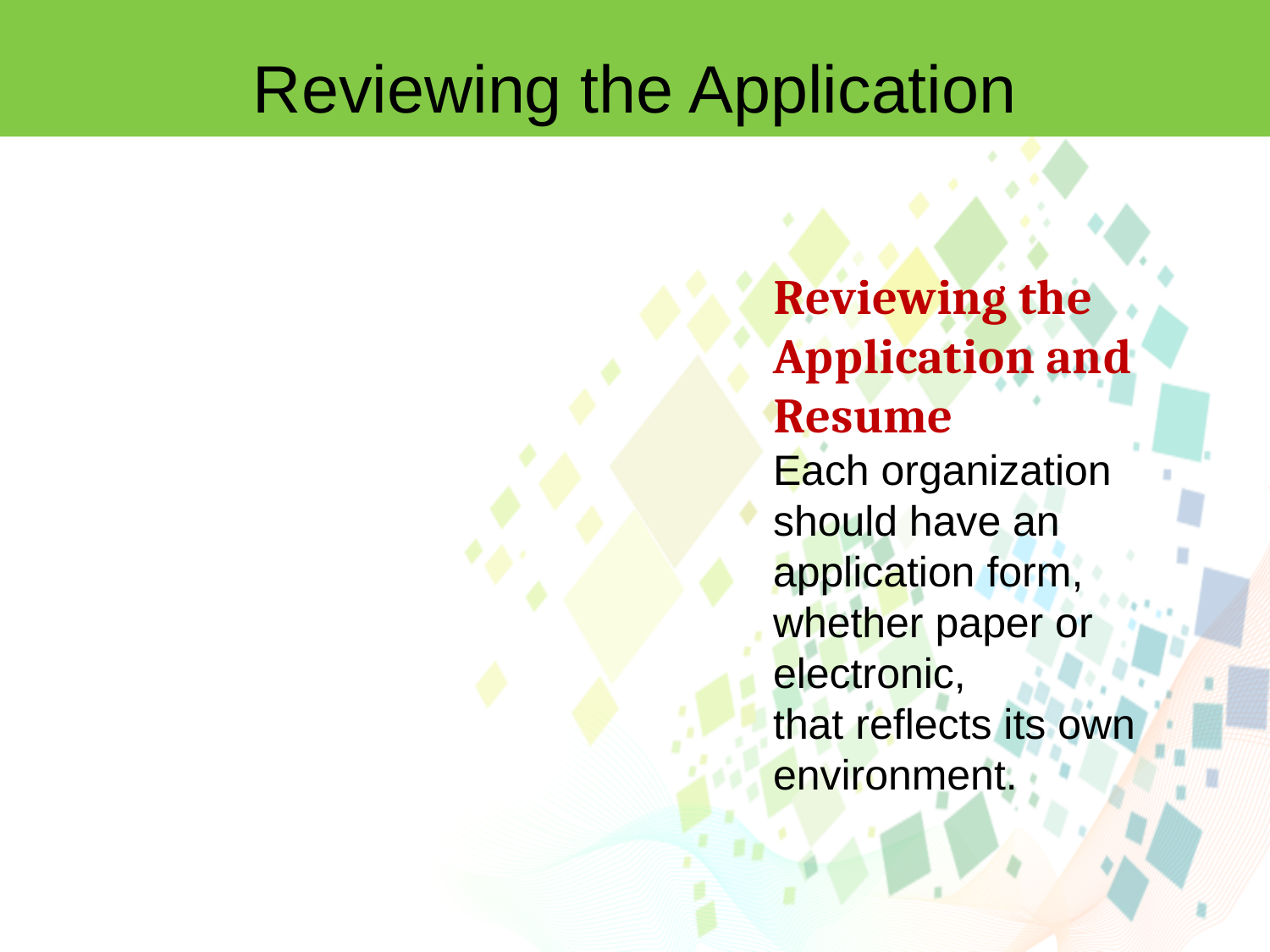

Reviewing the Application
Reviewing the Application and Resume
Each organization should have an application form, whether paper or electronic,
that reflects its own environment.